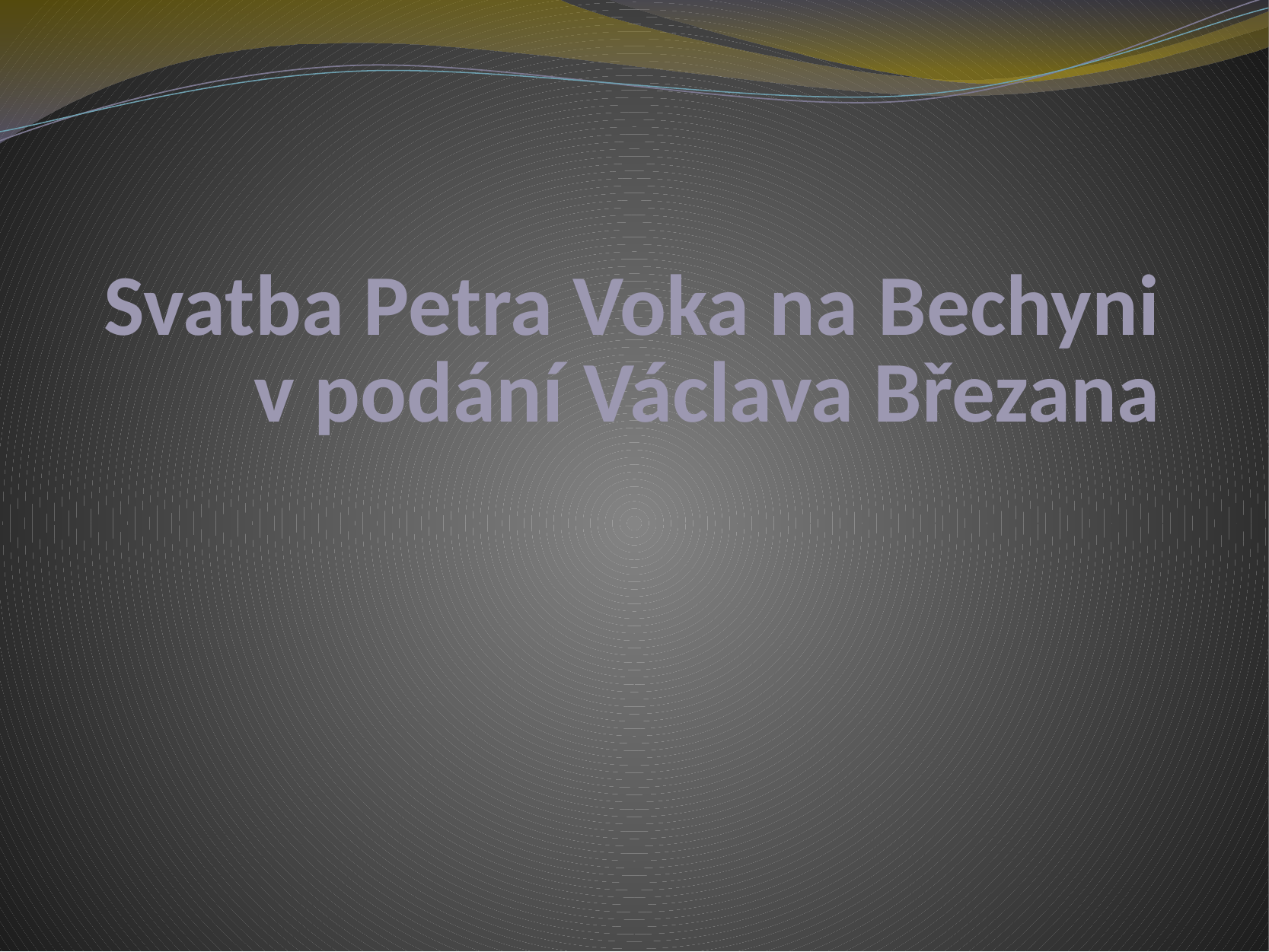

# Svatba Petra Voka na Bechyni v podání Václava Březana